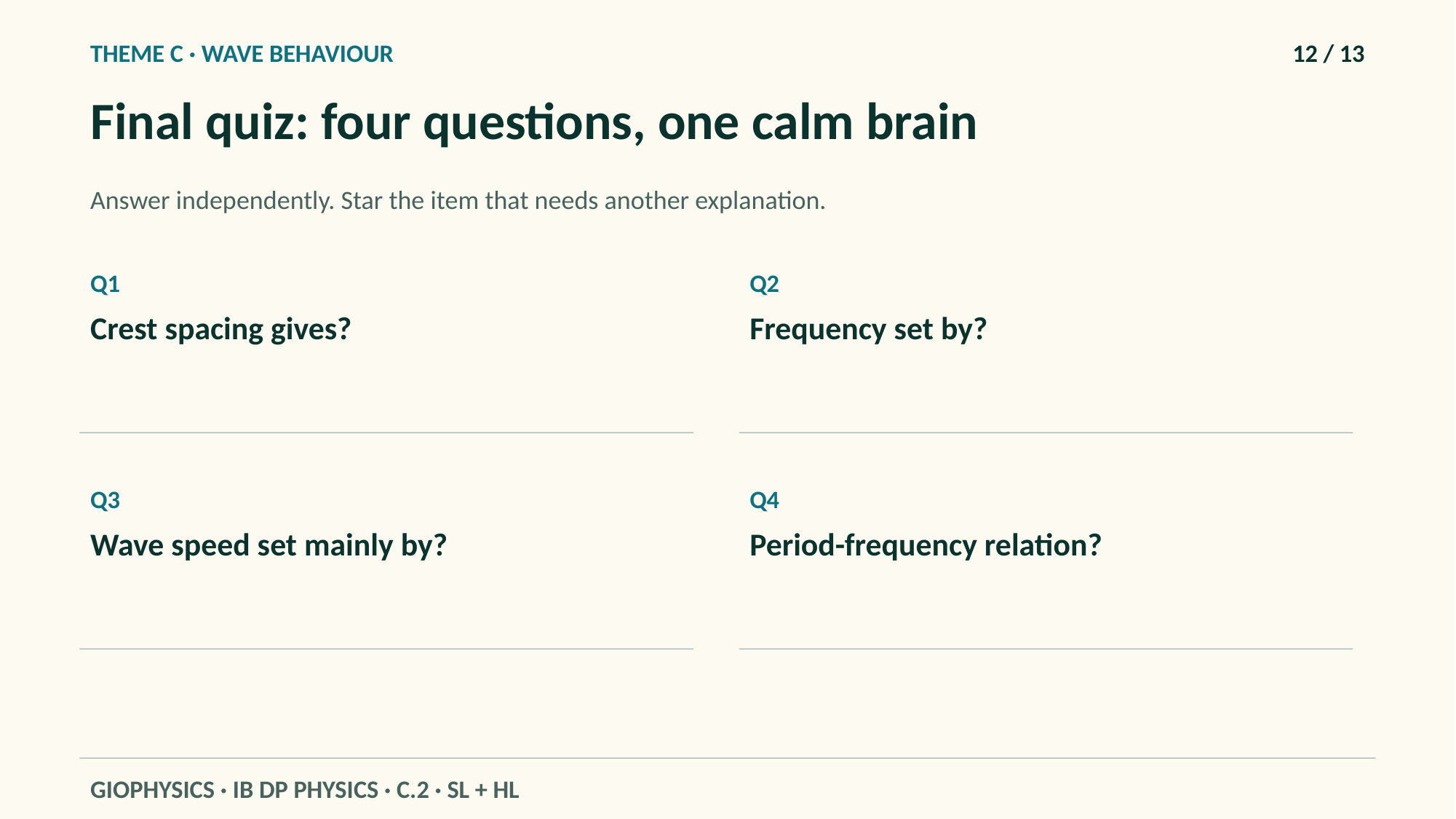

THEME C · WAVE BEHAVIOUR
12 / 13
Final quiz: four questions, one calm brain
Answer independently. Star the item that needs another explanation.
Q1
Q2
Crest spacing gives?
Frequency set by?

Q3
Q4
Wave speed set mainly by?
Period-frequency relation?

GIOPHYSICS · IB DP PHYSICS · C.2 · SL + HL